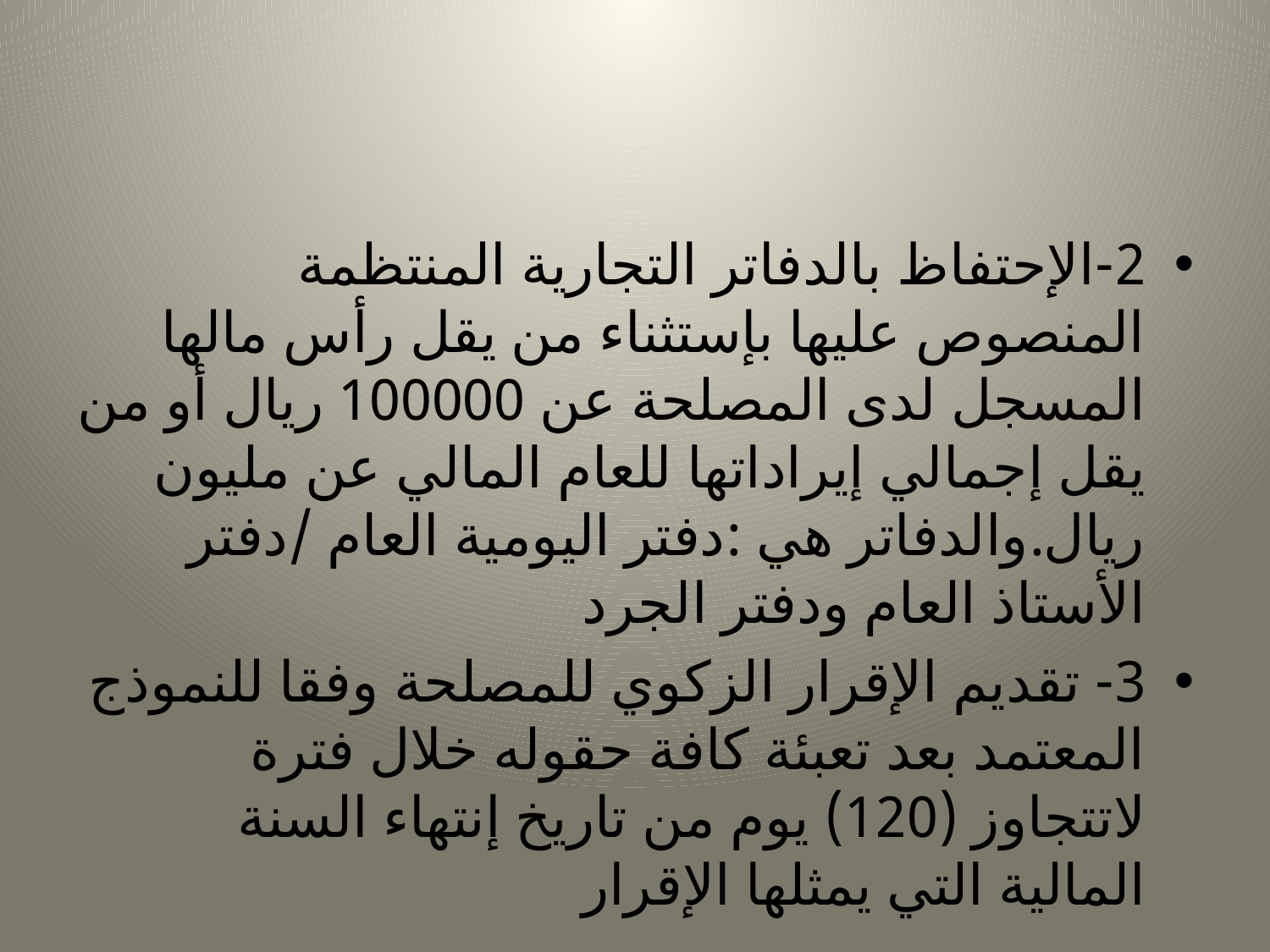

#
2-الإحتفاظ بالدفاتر التجارية المنتظمة المنصوص عليها بإستثناء من يقل رأس مالها المسجل لدى المصلحة عن 100000 ريال أو من يقل إجمالي إيراداتها للعام المالي عن مليون ريال.والدفاتر هي :دفتر اليومية العام /دفتر الأستاذ العام ودفتر الجرد
3- تقديم الإقرار الزكوي للمصلحة وفقا للنموذج المعتمد بعد تعبئة كافة حقوله خلال فترة لاتتجاوز (120) يوم من تاريخ إنتهاء السنة المالية التي يمثلها الإقرار